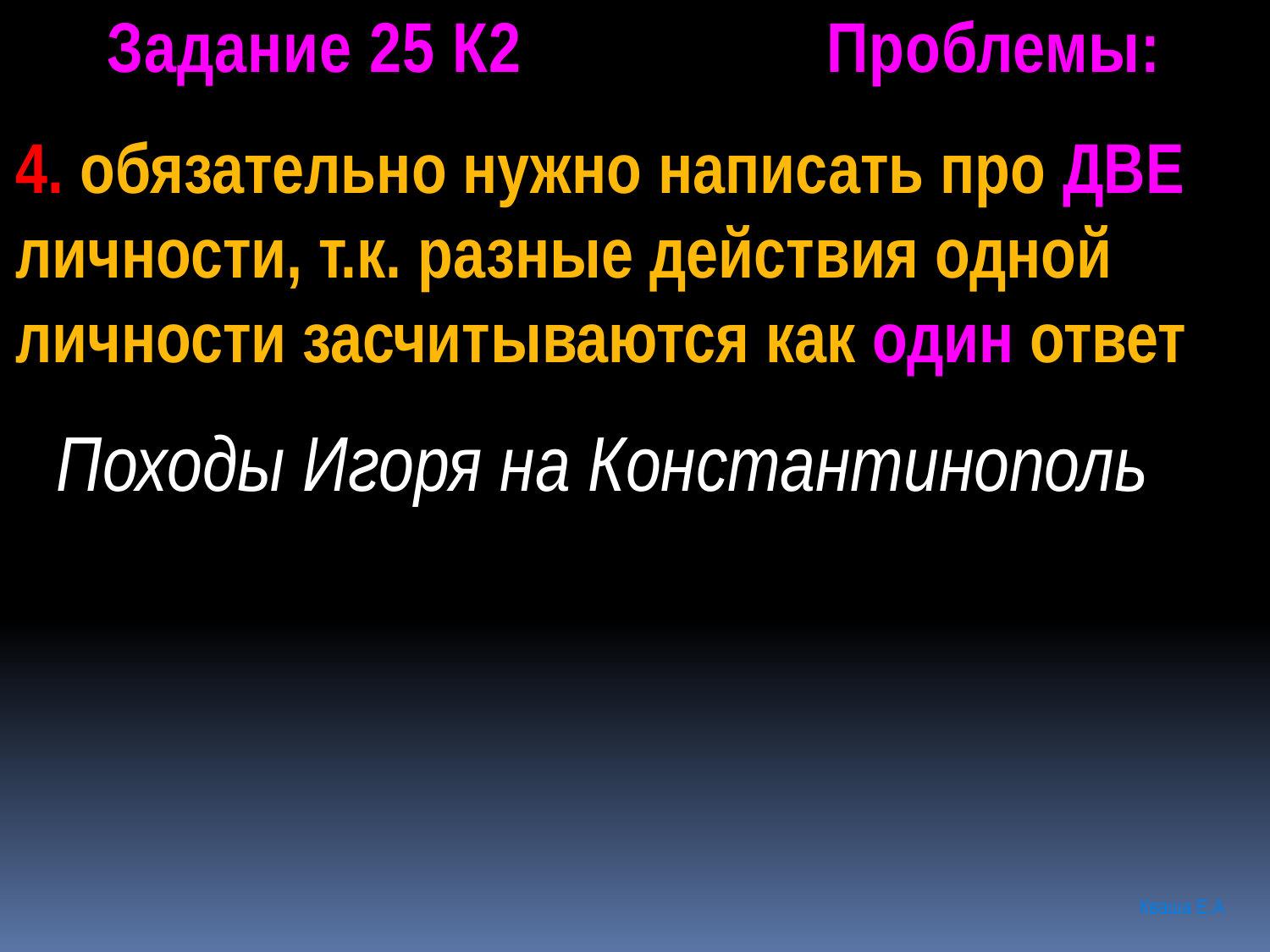

Задание 25 К2                  Проблемы:
4. обязательно нужно написать про ДВЕ личности, т.к. разные действия одной личности засчитываются как один ответ
Походы Игоря на Константинополь
Кваша Е.А